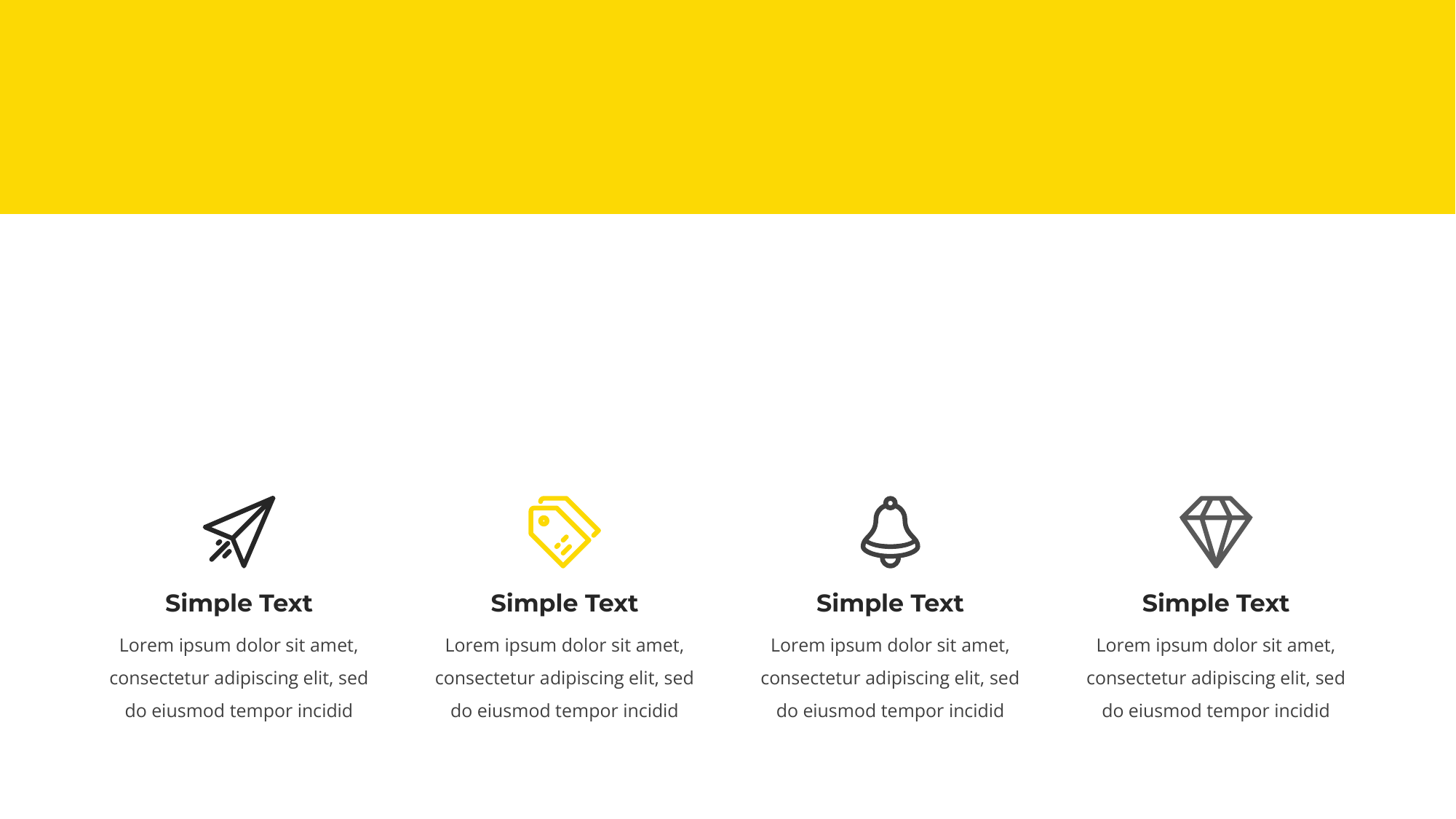

Simple Text
Lorem ipsum dolor sit amet, consectetur adipiscing elit, sed do eiusmod tempor incidid

Simple Text
Lorem ipsum dolor sit amet, consectetur adipiscing elit, sed do eiusmod tempor incidid

Simple Text
Lorem ipsum dolor sit amet, consectetur adipiscing elit, sed do eiusmod tempor incidid

Simple Text
Lorem ipsum dolor sit amet, consectetur adipiscing elit, sed do eiusmod tempor incidid